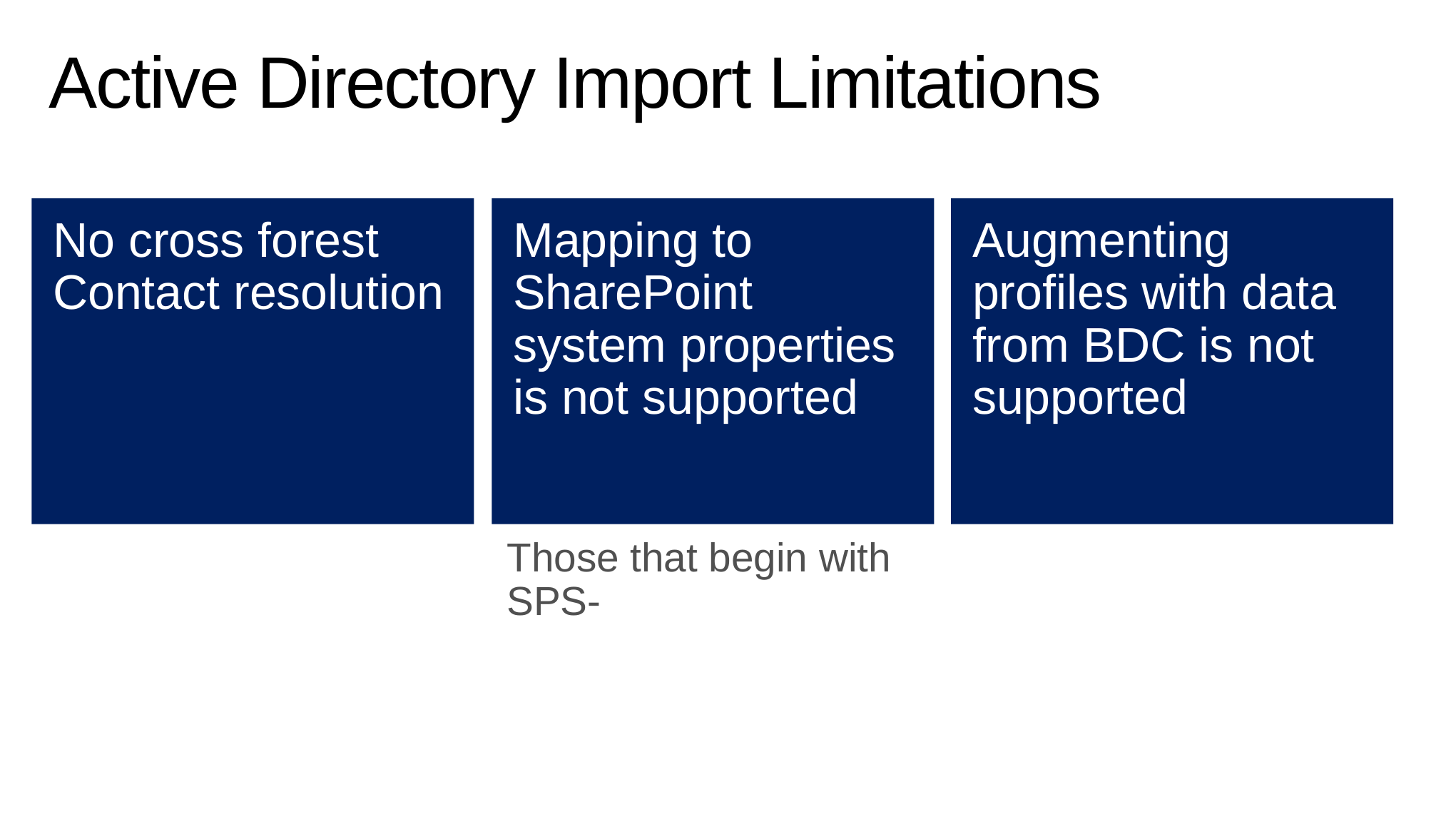

# Active Directory Import Limitations

No cross forest Contact resolution
Mapping to SharePoint system properties is not supported
Augmenting profiles with data from BDC is not supported

Those that begin with SPS-